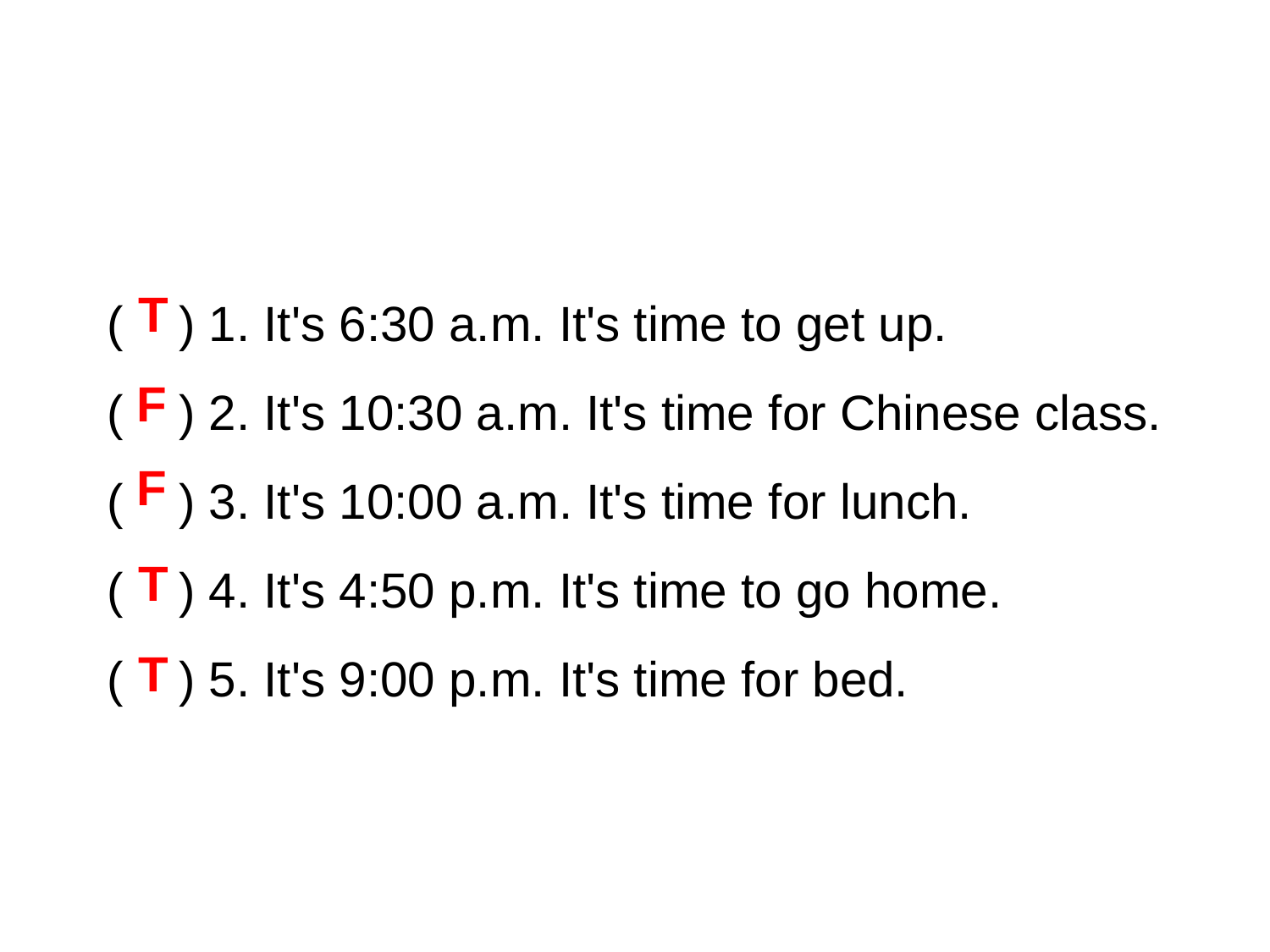

(    ) 1. It's 6:30 a.m. It's time to get up.
(    ) 2. It's 10:30 a.m. It's time for Chinese class.
(    ) 3. It's 10:00 a.m. It's time for lunch.
(    ) 4. It's 4:50 p.m. It's time to go home.
(    ) 5. It's 9:00 p.m. It's time for bed.
T
F
F
T
T